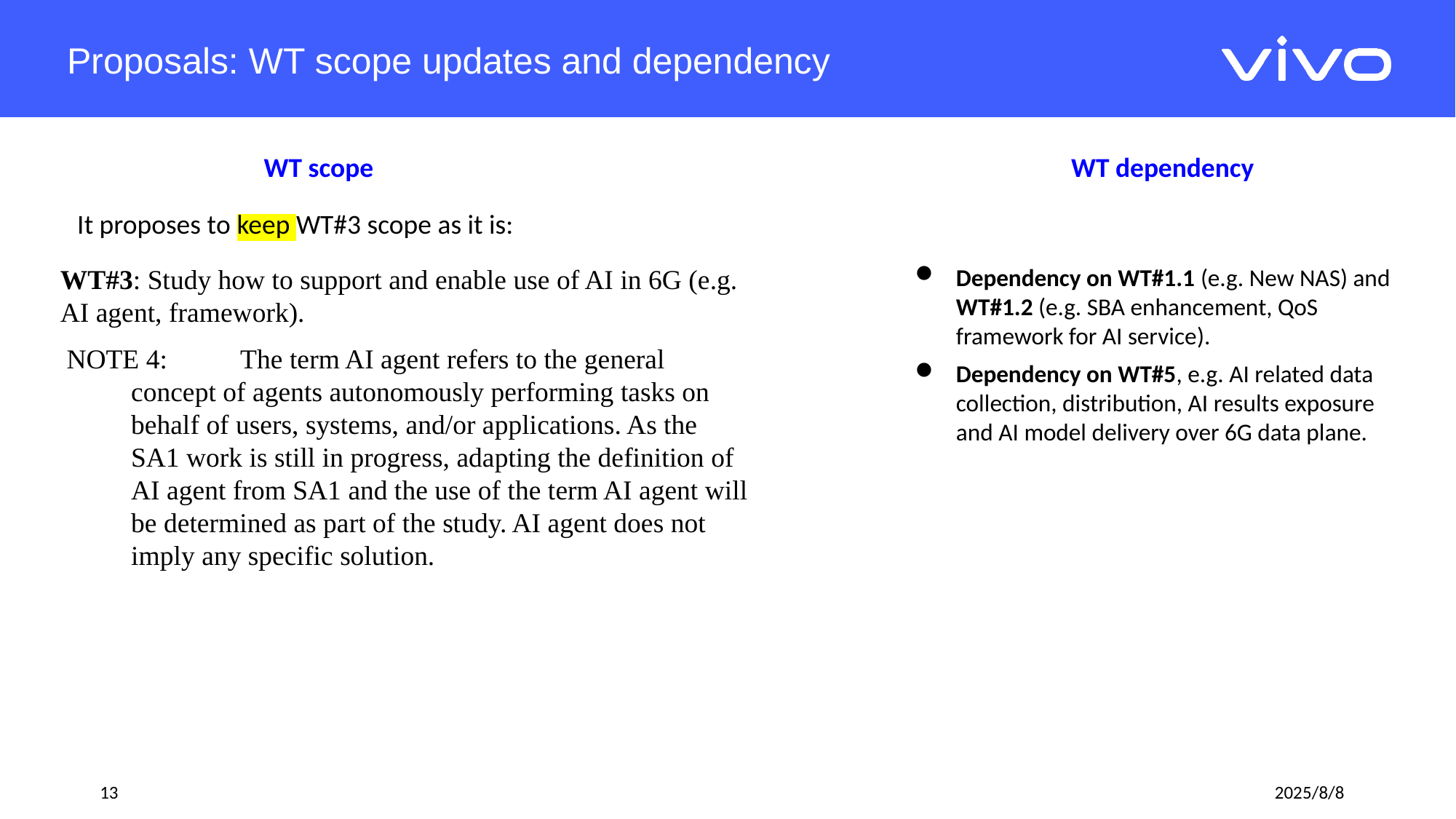

Proposals: WT scope updates and dependency
WT scope
WT dependency
It proposes to keep WT#3 scope as it is:
WT#3: Study how to support and enable use of AI in 6G (e.g. AI agent, framework).
NOTE 4: 	The term AI agent refers to the general concept of agents autonomously performing tasks on behalf of users, systems, and/or applications. As the SA1 work is still in progress, adapting the definition of AI agent from SA1 and the use of the term AI agent will be determined as part of the study. AI agent does not imply any specific solution.
Dependency on WT#1.1 (e.g. New NAS) and WT#1.2 (e.g. SBA enhancement, QoS framework for AI service).
Dependency on WT#5, e.g. AI related data collection, distribution, AI results exposure and AI model delivery over 6G data plane.